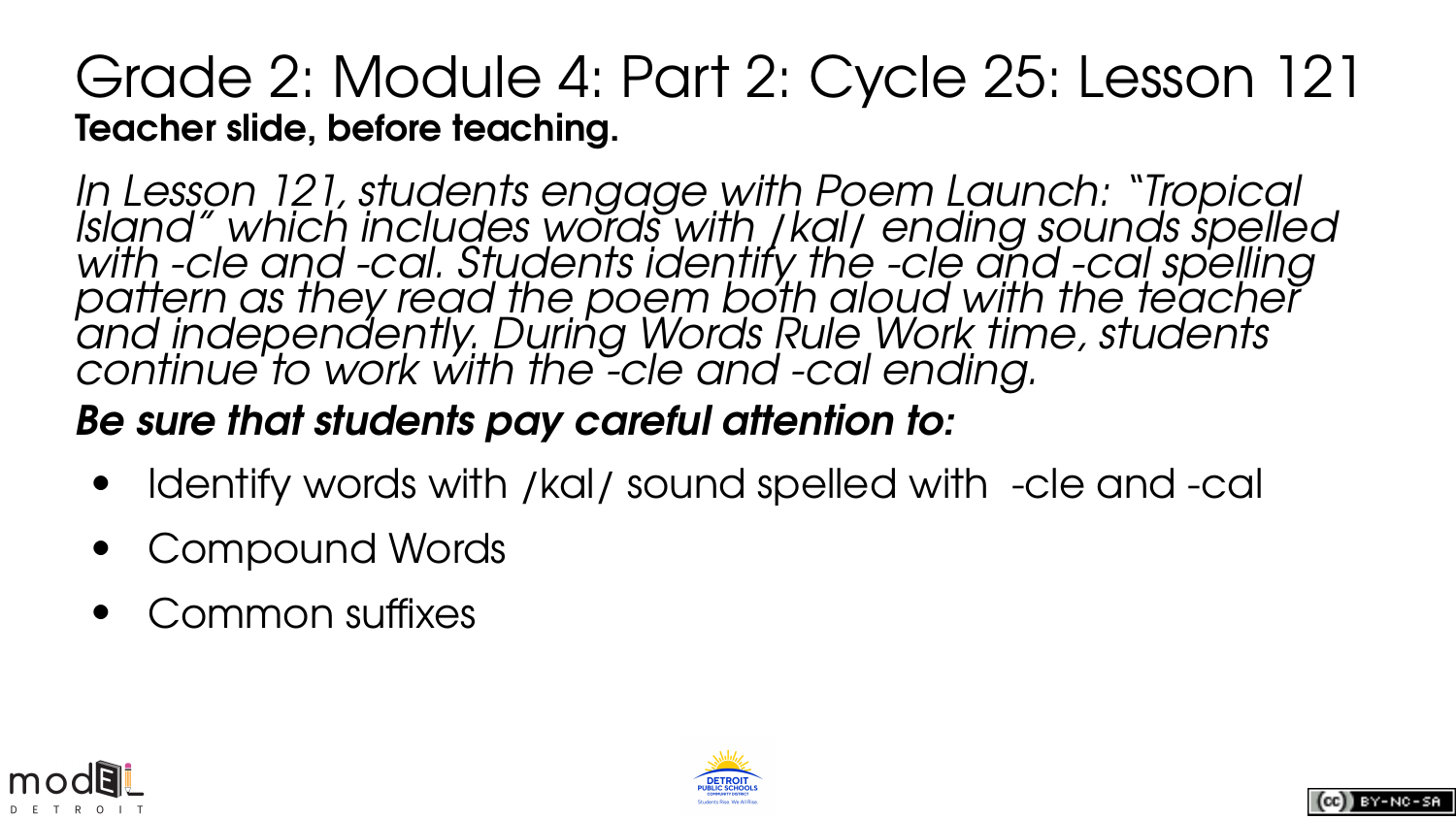

# Grade 2: Module 4: Part 2: Cycle 25: Lesson 121
Teacher slide, before teaching.
In Lesson 121, students engage with Poem Launch: “Tropical Island” which includes words with /kal/ ending sounds spelled with -cle and -cal. Students identify the -cle and -cal spelling pattern as they read the poem both aloud with the teacher and independently. During Words Rule Work time, students continue to work with the -cle and -cal ending.
Be sure that students pay careful attention to:
Identify words with /kal/ sound spelled with  -cle and -cal
Compound Words
Common suffixes